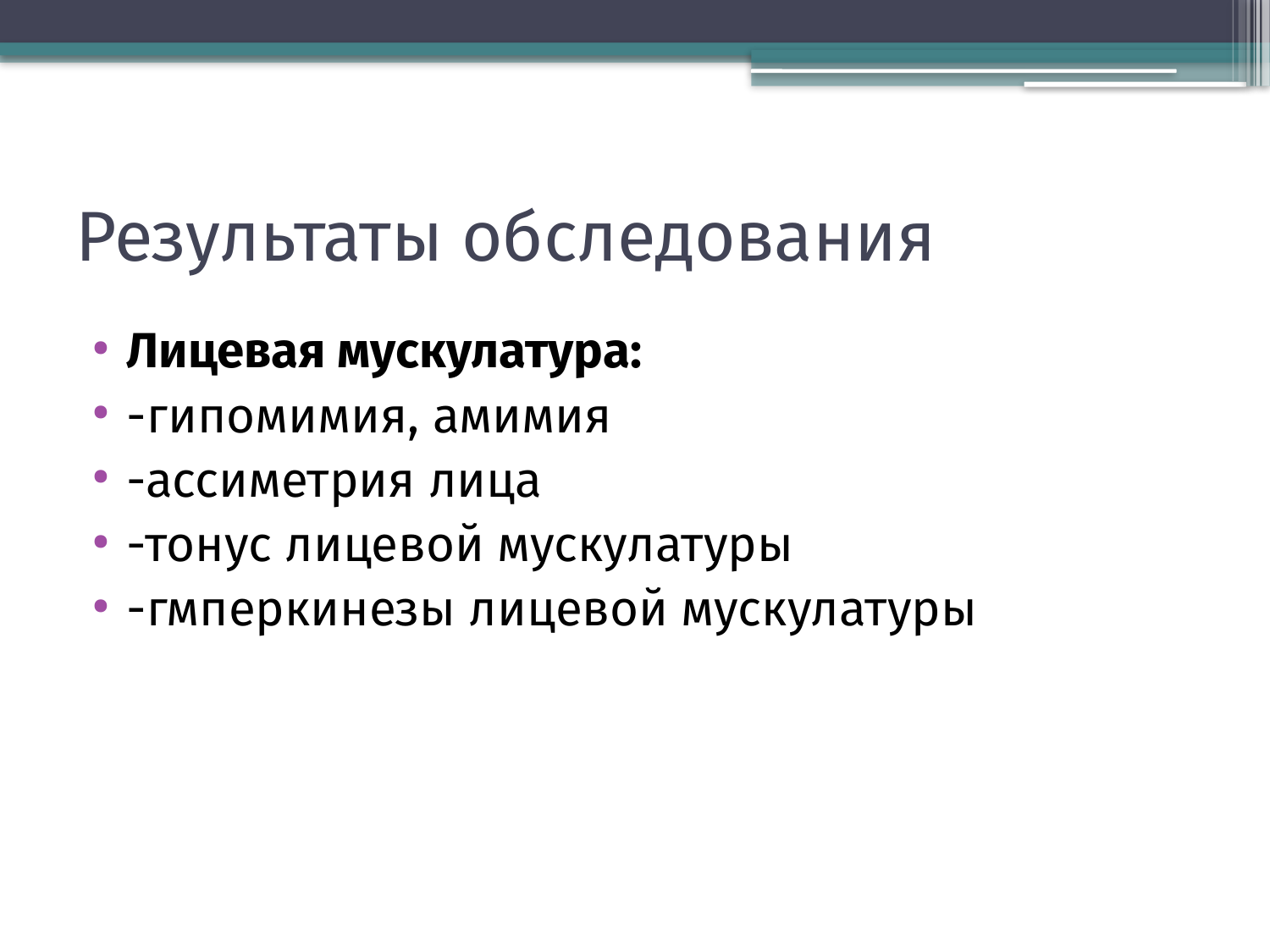

# Результаты обследования
Лицевая мускулатура:
-гипомимия, амимия
-ассиметрия лица
-тонус лицевой мускулатуры
-гмперкинезы лицевой мускулатуры